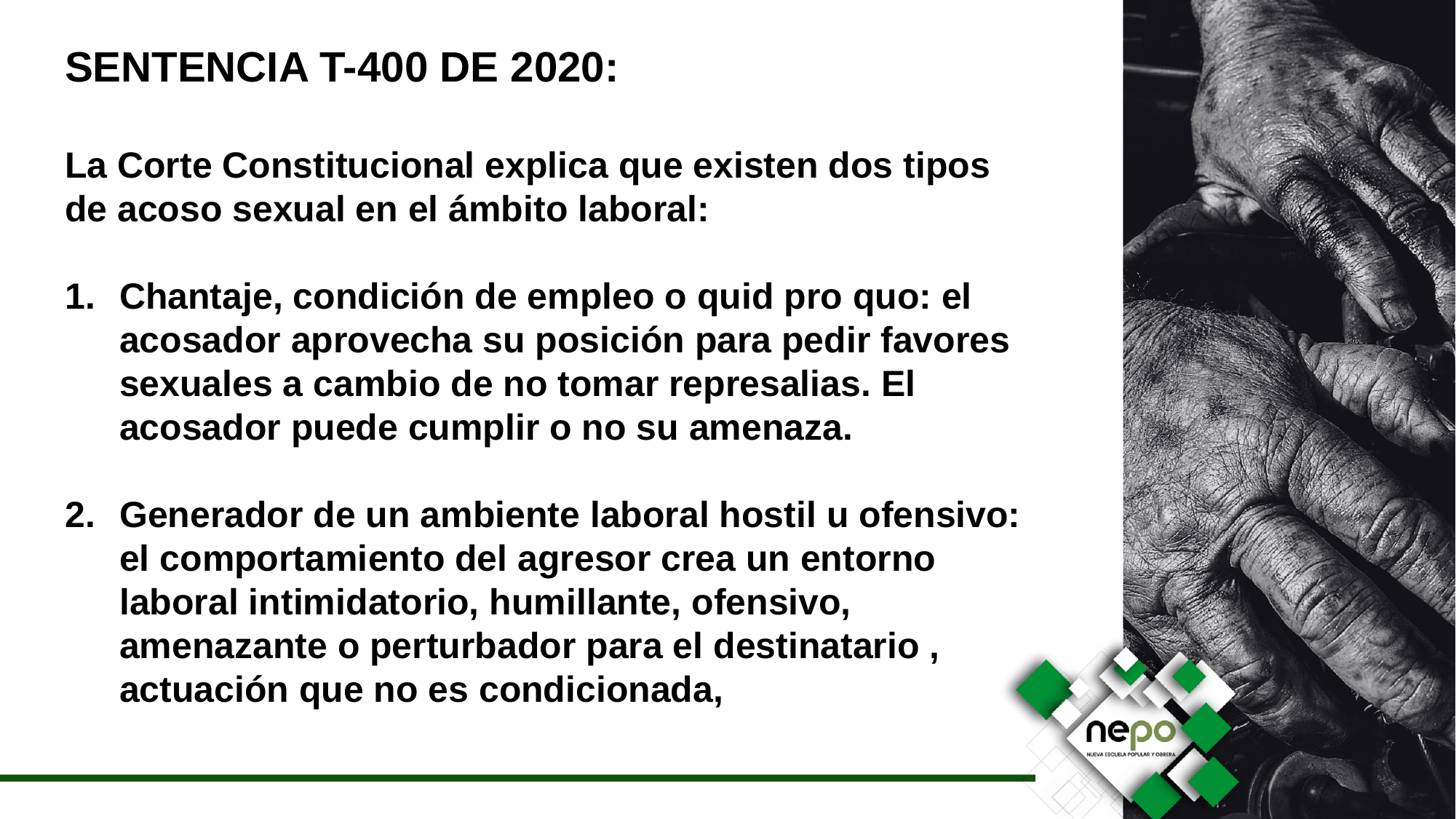

SENTENCIA T-400 DE 2020:

La Corte Constitucional explica que existen dos tipos de acoso sexual en el ámbito laboral:

Chantaje, condición de empleo o quid pro quo: el acosador aprovecha su posición para pedir favores sexuales a cambio de no tomar represalias. El acosador puede cumplir o no su amenaza.

Generador de un ambiente laboral hostil u ofensivo: el comportamiento del agresor crea un entorno laboral intimidatorio, humillante, ofensivo, amenazante o perturbador para el destinatario , actuación que no es condicionada,